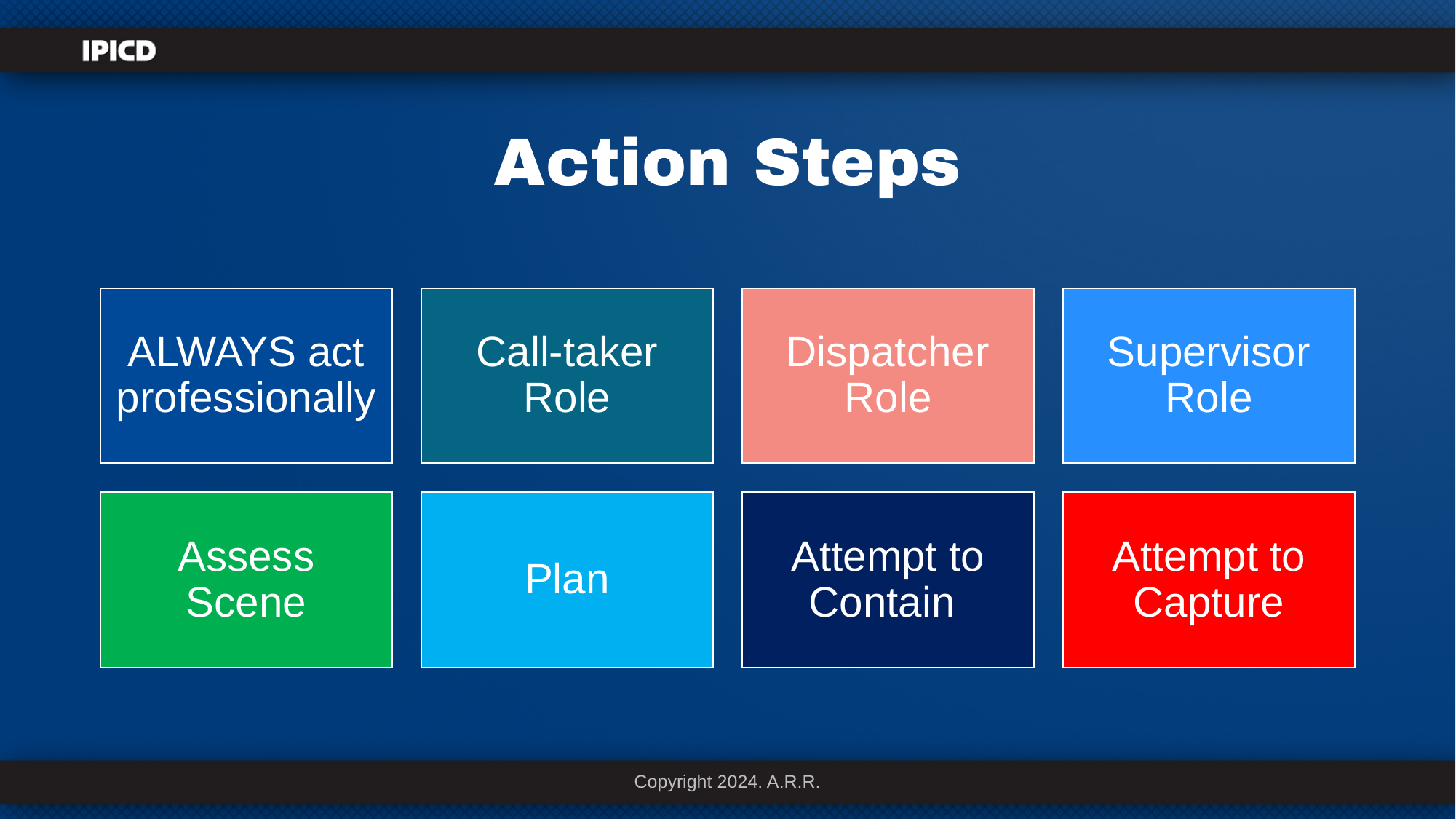

# Action Steps
ALWAYS act professionally
Call-taker Role
Dispatcher Role
Supervisor Role
Assess Scene
Plan
Attempt to Contain
Attempt to Capture